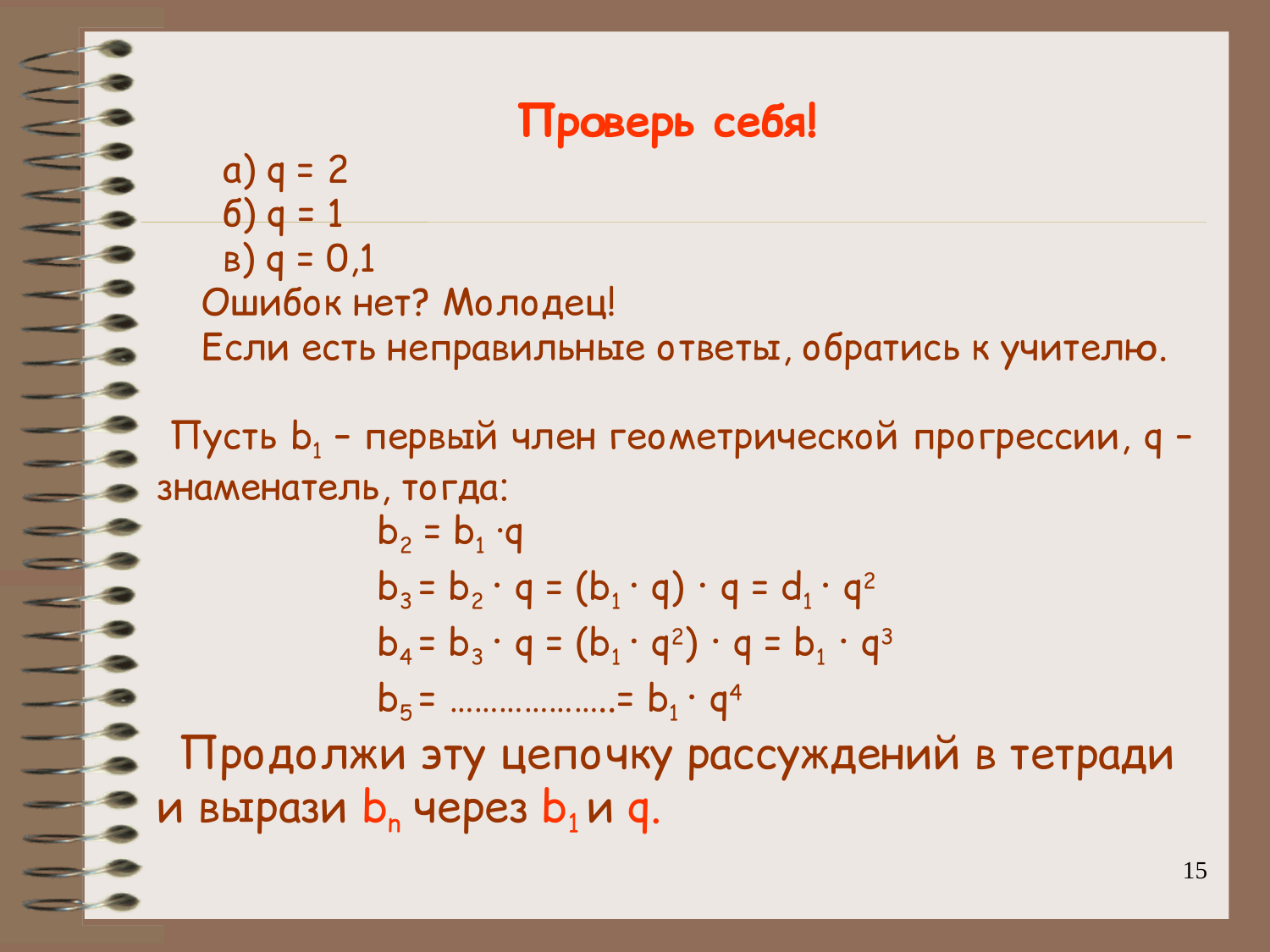

Проверь себя!
      а) q = 2
      б) q = 1
      в) q = 0,1
    Ошибок нет? Молодец!
    Если есть неправильные ответы, обратись к учителю.

 Пусть b1 – первый член геометрической прогрессии, q – знаменатель, тогда:
                    b2 = b1 ·q
                    b3 = b2 · q = (b1 · q) · q = d1 · q2
                    b4 = b3 · q = (b1 · q2) · q = b1 · q3
                    b5 = ………………..= b1 · q4
  Продолжи эту цепочку рассуждений в тетради и вырази bn через b1 и q.
15